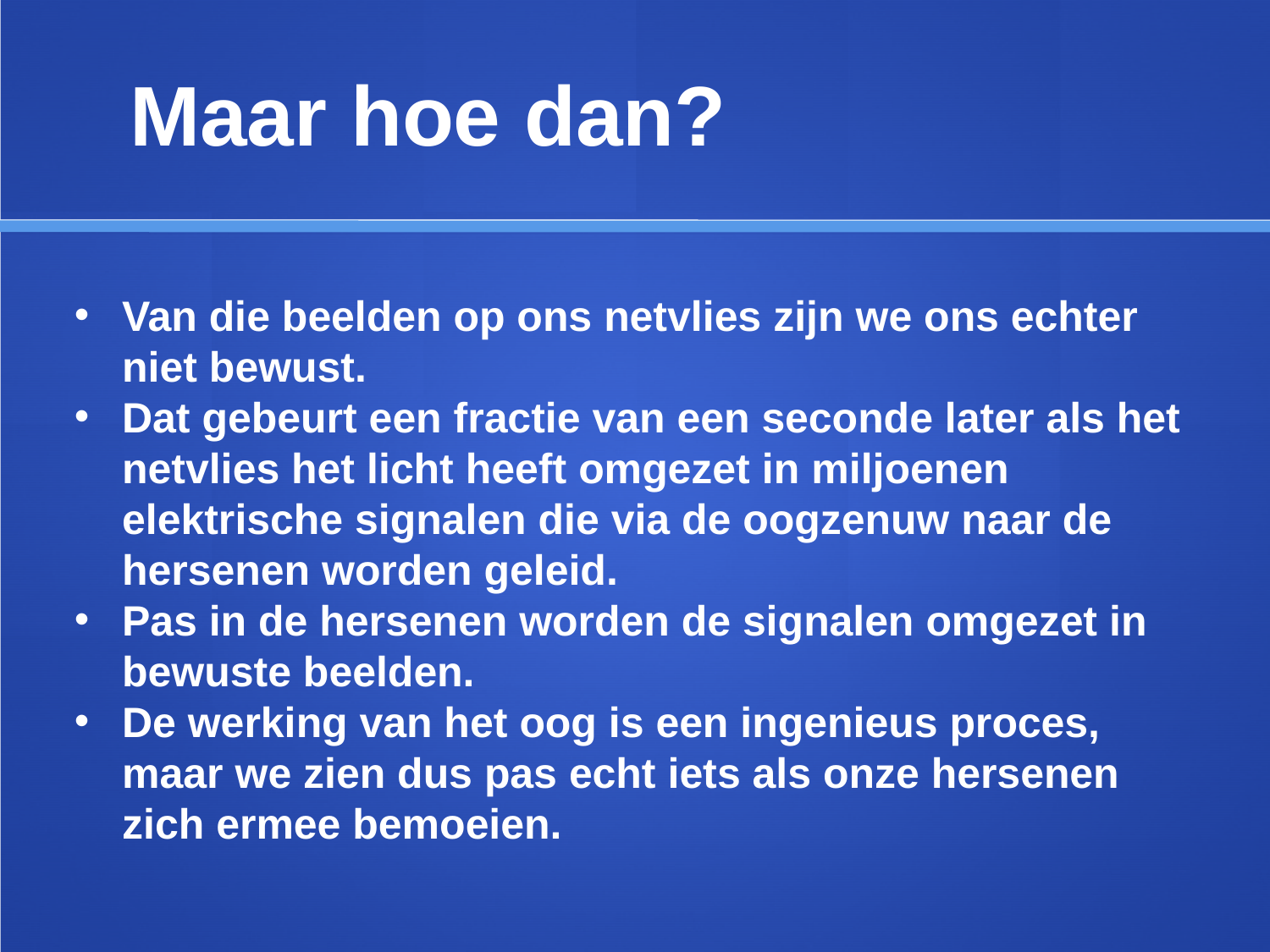

# Maar hoe dan?
Van die beelden op ons netvlies zijn we ons echter niet bewust.
Dat gebeurt een fractie van een seconde later als het netvlies het licht heeft omgezet in miljoenen elektrische signalen die via de oogzenuw naar de hersenen worden geleid.
Pas in de hersenen worden de signalen omgezet in bewuste beelden.
De werking van het oog is een ingenieus proces, maar we zien dus pas echt iets als onze hersenen zich ermee bemoeien.